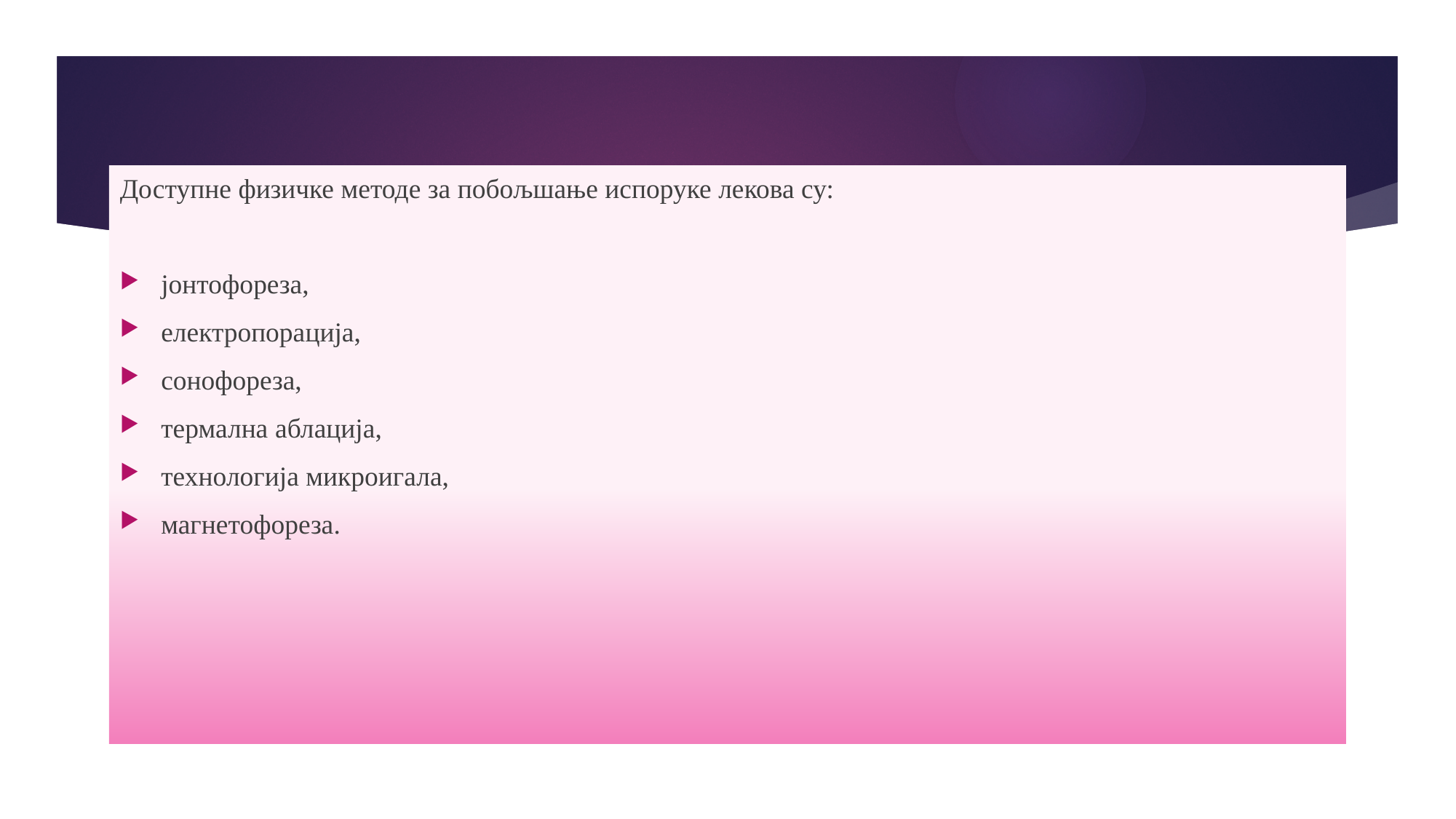

Доступне физичке методе за побољшање испоруке лекова су:

јонтофореза,
електропорација,
сонофореза,
термална аблација,
технологија микроигала,
магнетофореза.